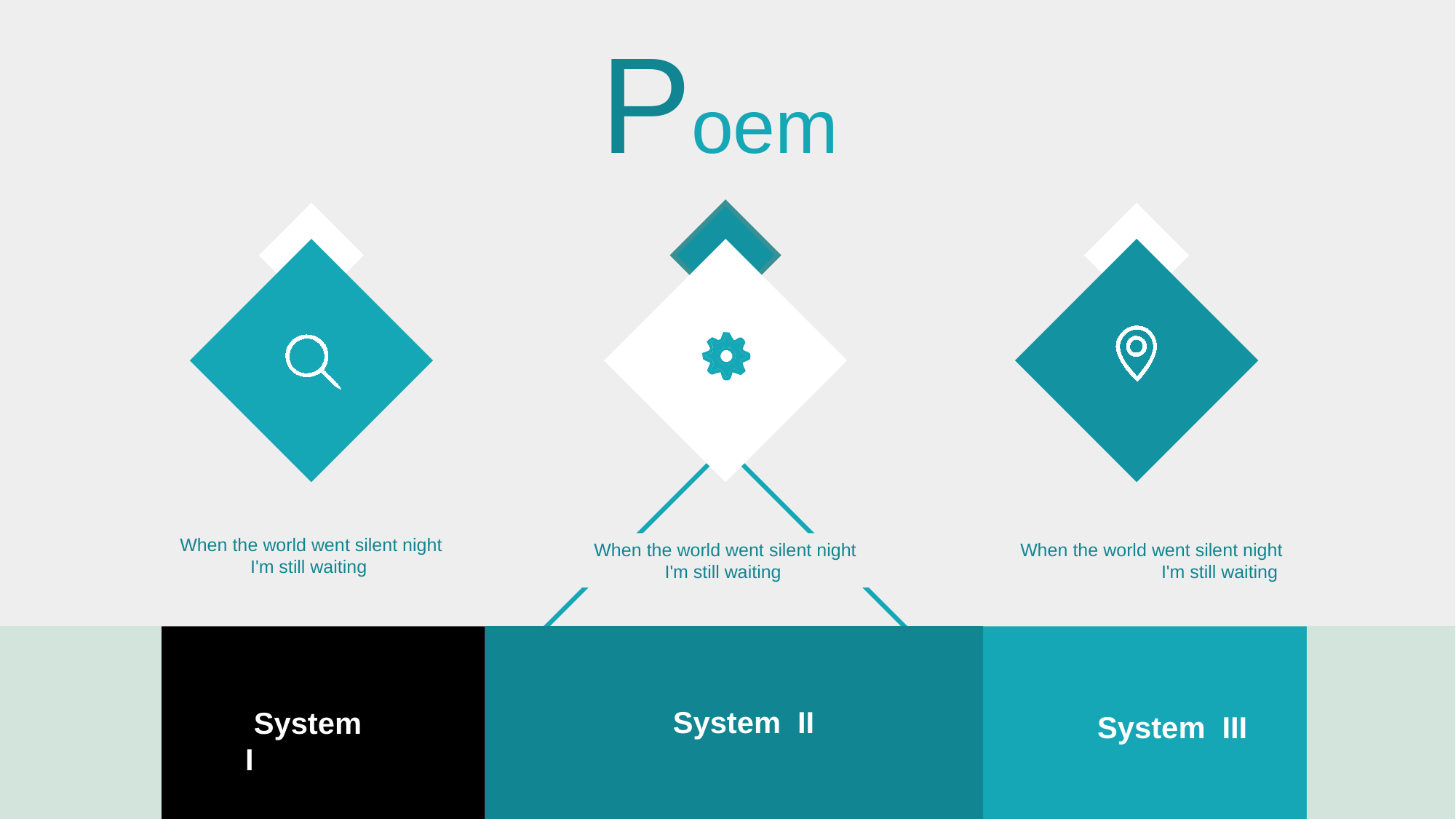

Poem

When the world went silent night
I'm still waiting
When the world went silent night
I'm still waiting
When the world went silent night
I'm still waiting

 System  II
 System  I
 System  III